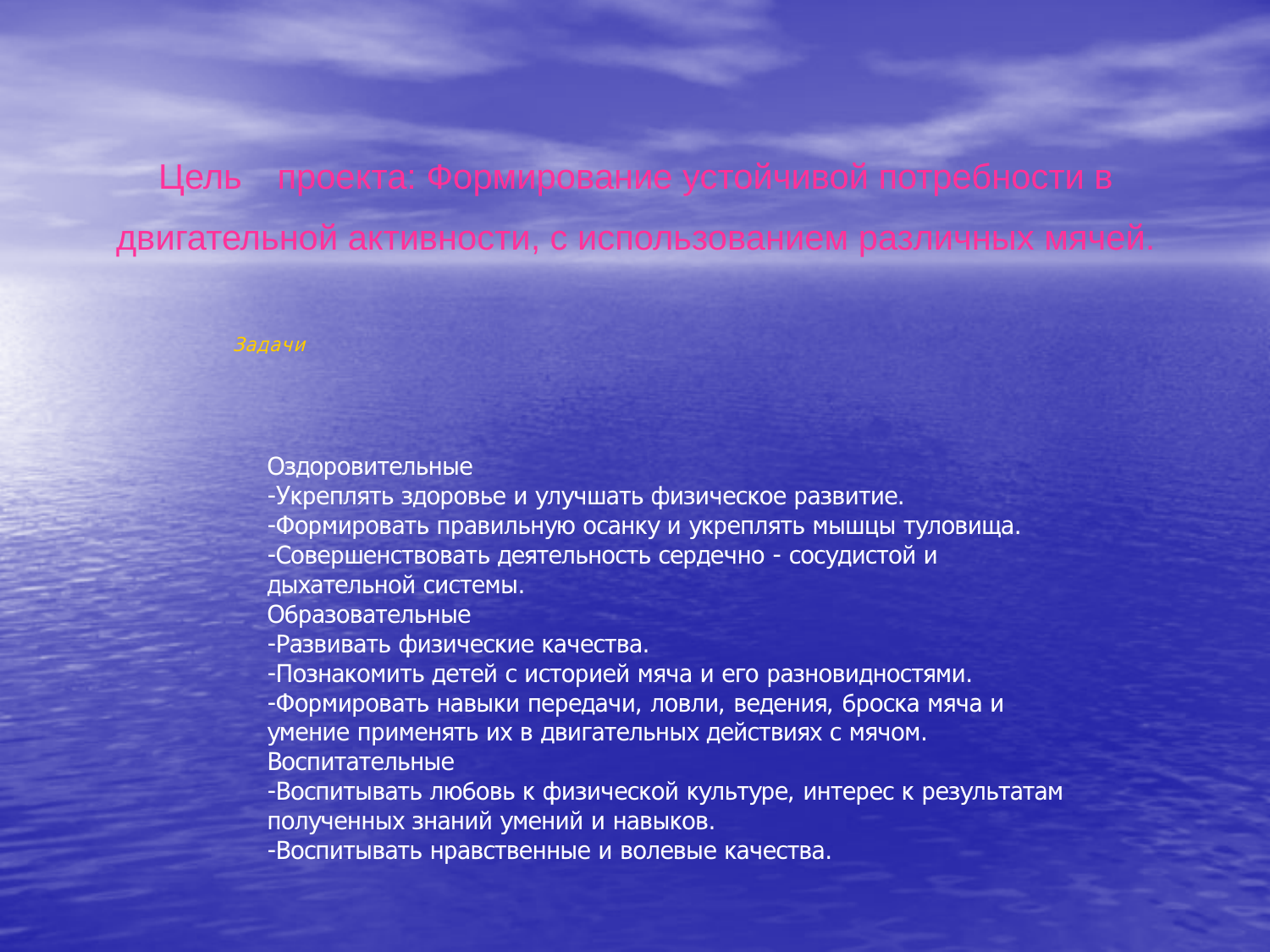

# Цель проекта: Формирование устойчивой потребности в двигательной активности, с использованием различных мячей.
Задачи
Оздоровительные
-Укреплять здоровье и улучшать физическое развитие.
-Формировать правильную осанку и укреплять мышцы туловища.
-Совершенствовать деятельность сердечно - сосудистой и дыхательной системы.
Образовательные
-Развивать физические качества.
-Познакомить детей с историей мяча и его разновидностями.
-Формировать навыки передачи, ловли, ведения, броска мяча и умение применять их в двигательных действиях с мячом.
Воспитательные
-Воспитывать любовь к физической культуре, интерес к результатам полученных знаний умений и навыков.
-Воспитывать нравственные и волевые качества.